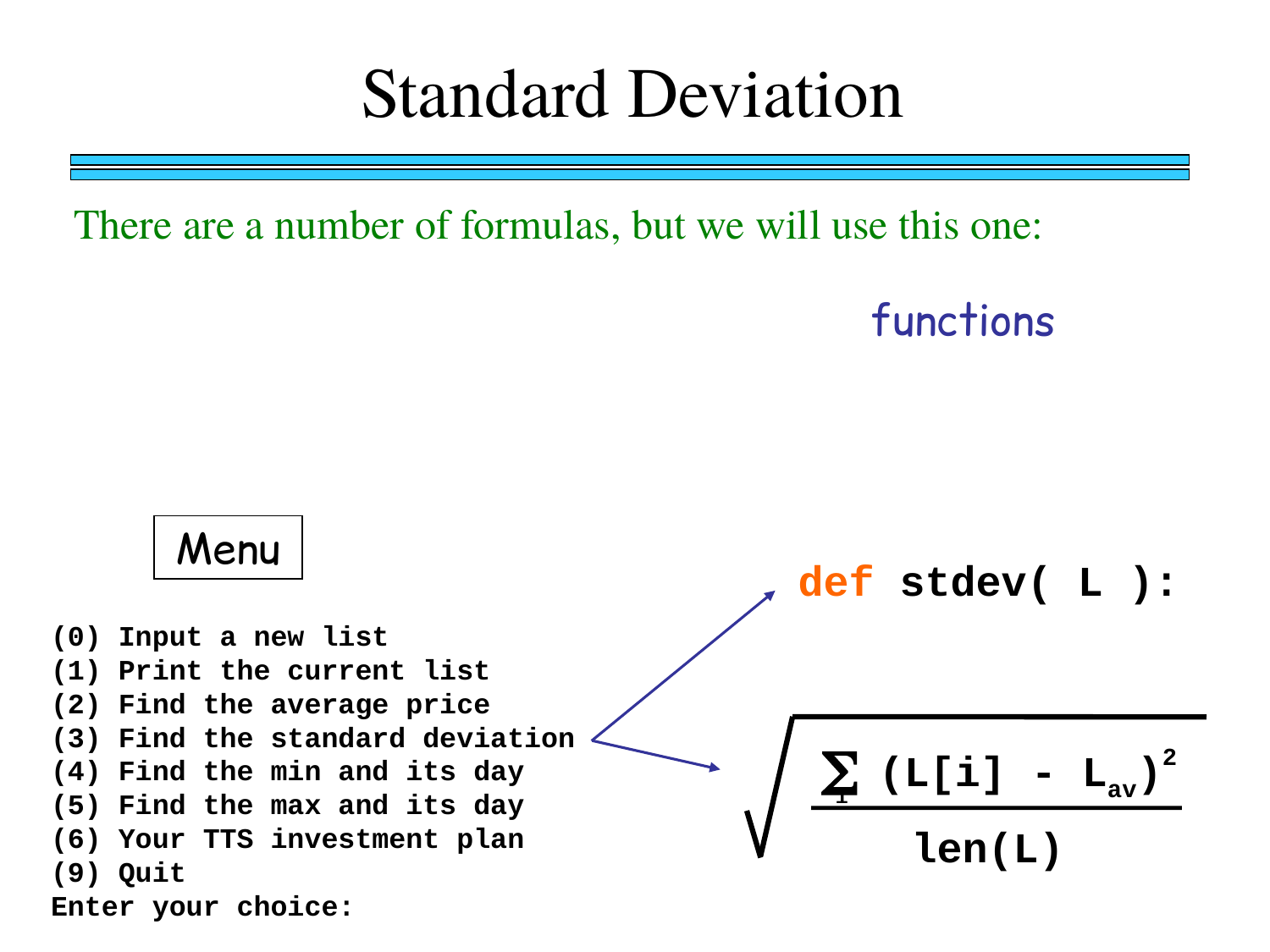

Standard Deviation

There are a number of formulas, but we will use this one:

functions
Menu
def stdev( L ):

(0) Input a new list
(1) Print the current list
(2) Find the average price
(3) Find the standard deviation
(4) Find the min and its day
(5) Find the max and its day
(6) Your TTS investment plan
(9) Quit
Enter your choice:

Σ
 (L[i] - Lav)2

i

len(L)